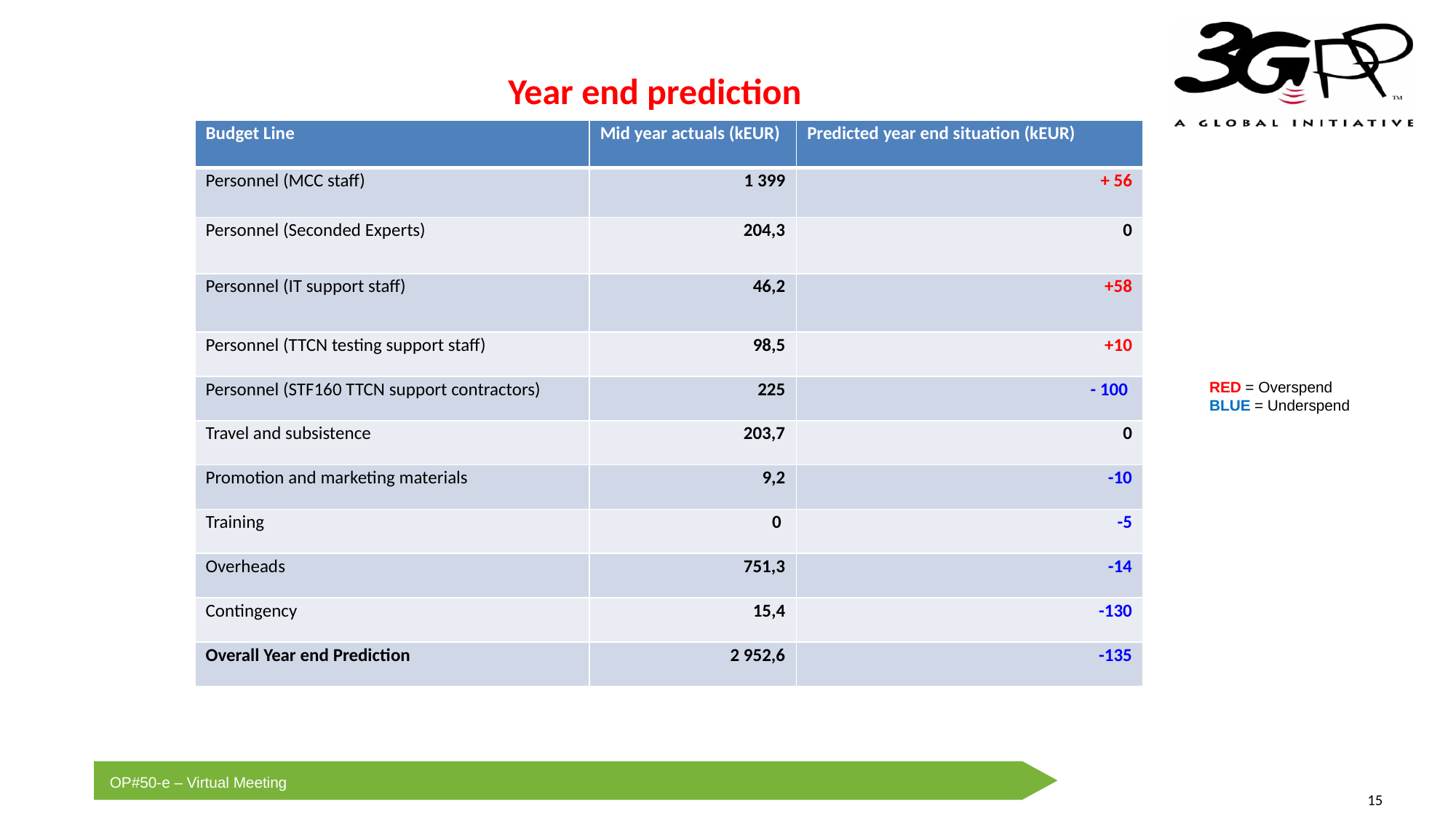

# Year end prediction
| Budget Line | Mid year actuals (kEUR) | Predicted year end situation (kEUR) |
| --- | --- | --- |
| Personnel (MCC staff) | 1 399 | + 56 |
| Personnel (Seconded Experts) | 204,3 | 0 |
| Personnel (IT support staff) | 46,2 | +58 |
| Personnel (TTCN testing support staff) | 98,5 | +10 |
| Personnel (STF160 TTCN support contractors) | 225 | - 100 |
| Travel and subsistence | 203,7 | 0 |
| Promotion and marketing materials | 9,2 | -10 |
| Training | 0 | -5 |
| Overheads | 751,3 | -14 |
| Contingency | 15,4 | -130 |
| Overall Year end Prediction | 2 952,6 | -135 |
RED = Overspend
BLUE = Underspend